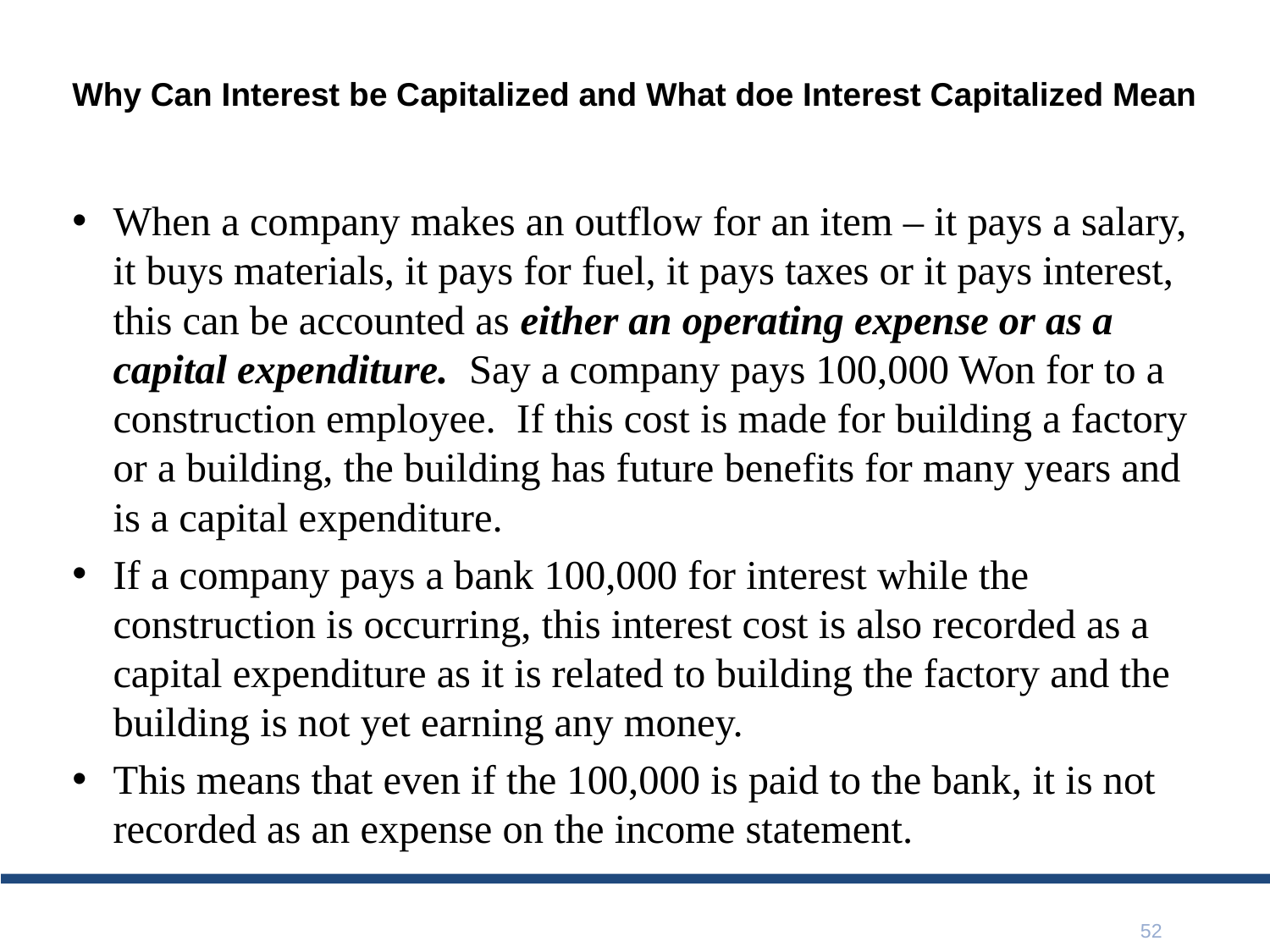

# Why Can Interest be Capitalized and What doe Interest Capitalized Mean
When a company makes an outflow for an item – it pays a salary, it buys materials, it pays for fuel, it pays taxes or it pays interest, this can be accounted as either an operating expense or as a capital expenditure.  Say a company pays 100,000 Won for to a construction employee.  If this cost is made for building a factory or a building, the building has future benefits for many years and is a capital expenditure.
If a company pays a bank 100,000 for interest while the construction is occurring, this interest cost is also recorded as a capital expenditure as it is related to building the factory and the building is not yet earning any money.
This means that even if the 100,000 is paid to the bank, it is not recorded as an expense on the income statement.
52